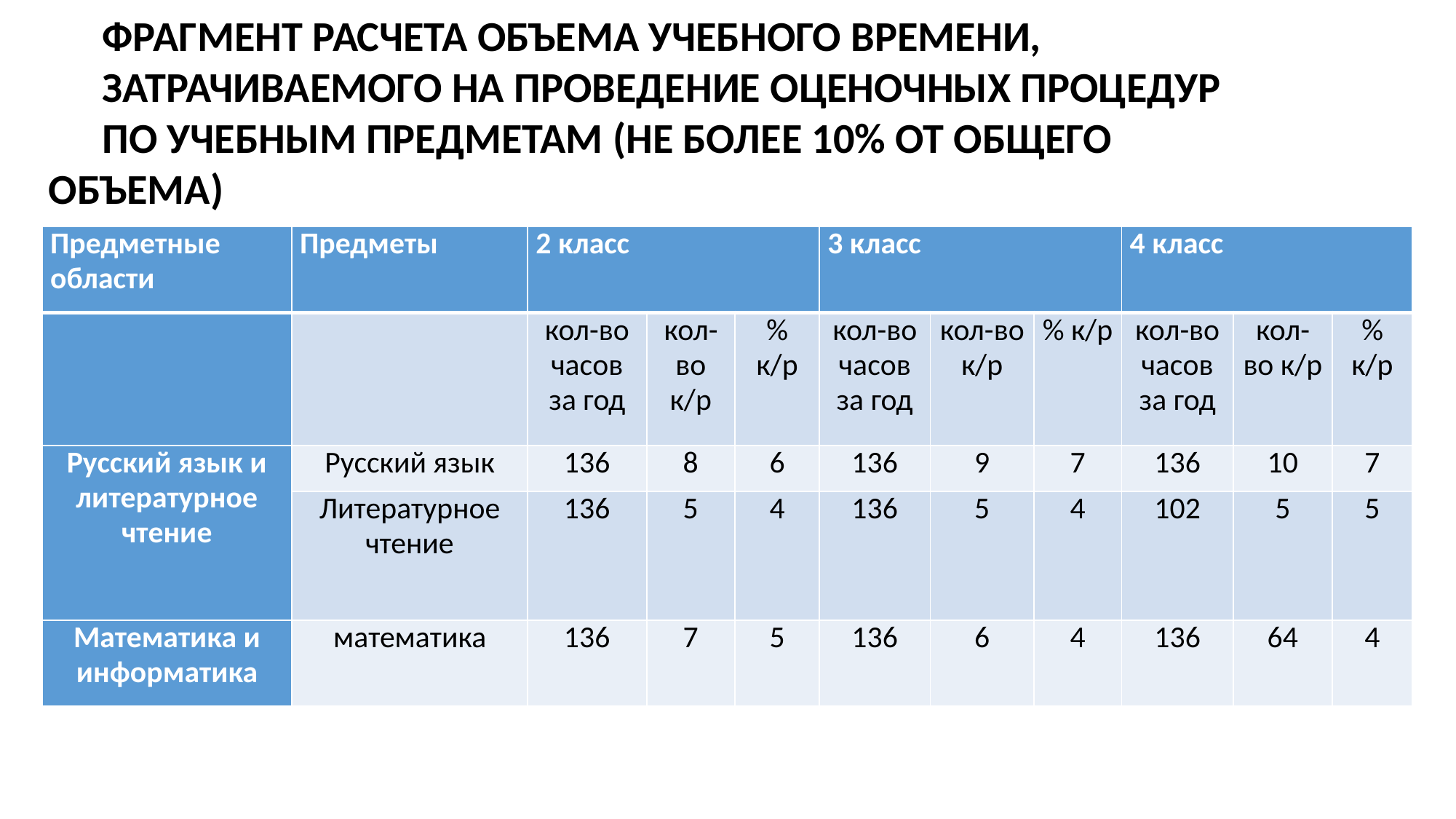

ФРАГМЕНТ РАСЧЕТА ОБЪЕМА УЧЕБНОГО ВРЕМЕНИ,
ЗАТРАЧИВАЕМОГО НА ПРОВЕДЕНИЕ ОЦЕНОЧНЫХ ПРОЦЕДУР
ПО УЧЕБНЫМ ПРЕДМЕТАМ (НЕ БОЛЕЕ 10% ОТ ОБЩЕГО ОБЪЕМА)

| Предметные области | Предметы | 2 класс |  |  | 3 класс |  |  | 4 класс |  |  |
| --- | --- | --- | --- | --- | --- | --- | --- | --- | --- | --- |
|  |  | кол-во часов за год | кол-во к/р | % к/р | кол-во часов за год | кол-во к/р | % к/р | кол-во часов за год | кол-во к/р | % к/р |
| Русский язык и литературное чтение | Русский язык | 136 | 8 | 6 | 136 | 9 | 7 | 136 | 10 | 7 |
|  | Литературное чтение | 136 | 5 | 4 | 136 | 5 | 4 | 102 | 5 | 5 |
| Математика и информатика | математика | 136 | 7 | 5 | 136 | 6 | 4 | 136 | 64 | 4 |